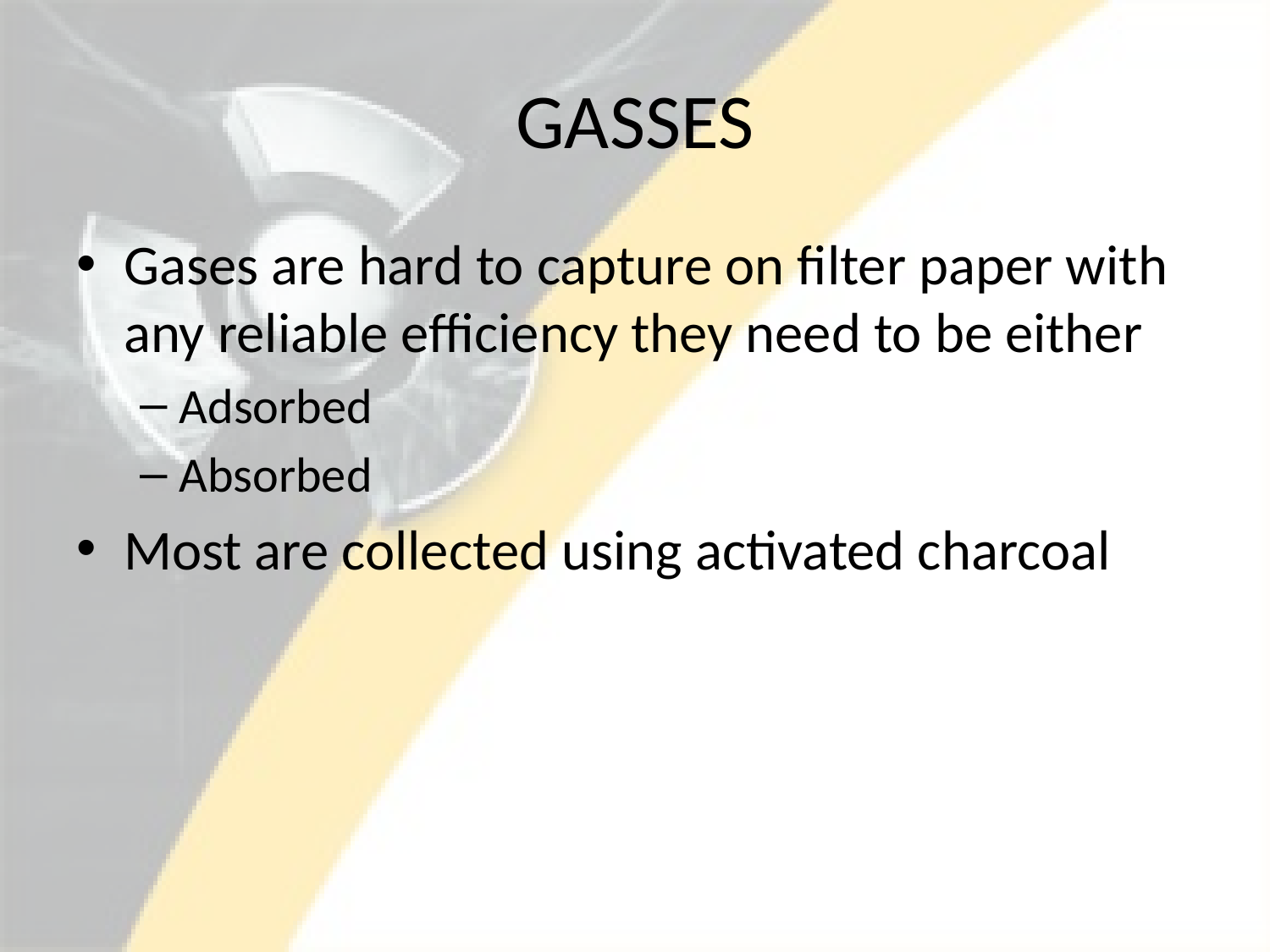

# GASSES
Gases are hard to capture on filter paper with any reliable efficiency they need to be either
Adsorbed
Absorbed
Most are collected using activated charcoal